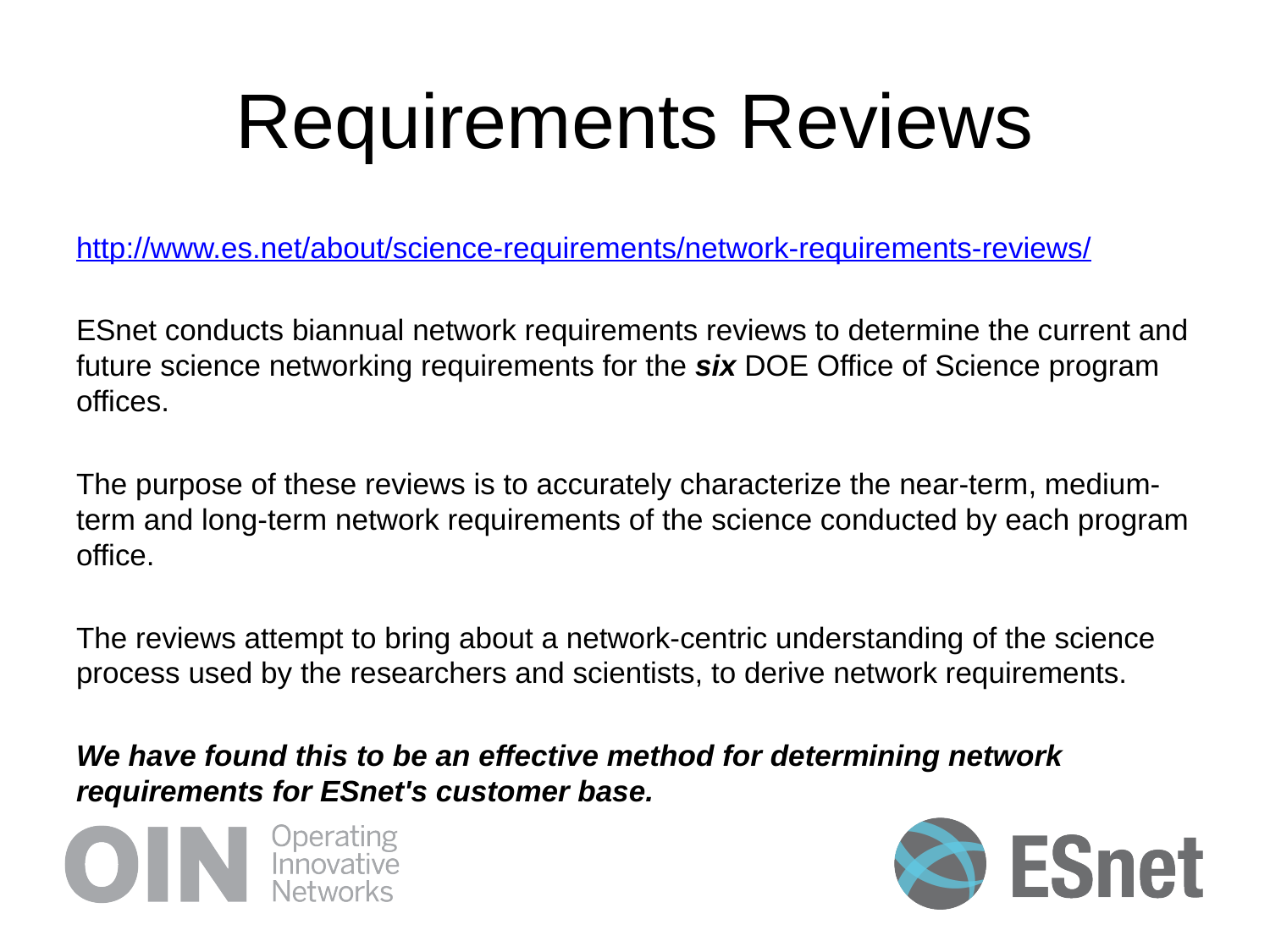

# Requirements Reviews
http://www.es.net/about/science-requirements/network-requirements-reviews/

ESnet conducts biannual network requirements reviews to determine the current and future science networking requirements for the six DOE Office of Science program offices.

The purpose of these reviews is to accurately characterize the near-term, medium-term and long-term network requirements of the science conducted by each program office.

The reviews attempt to bring about a network-centric understanding of the science process used by the researchers and scientists, to derive network requirements.

We have found this to be an effective method for determining network requirements for ESnet's customer base.